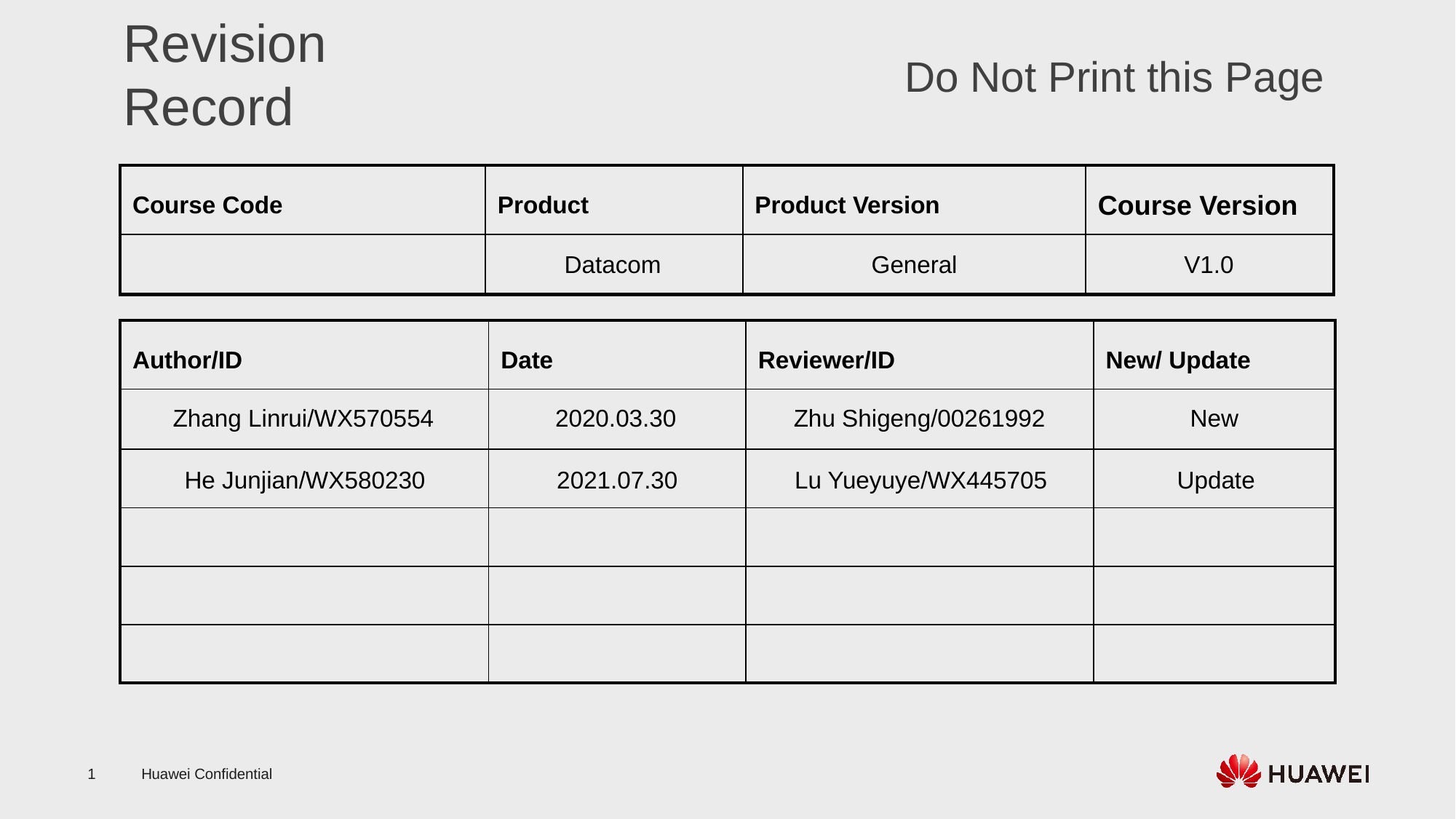

Datacom
General
V1.0
Zhang Linrui/WX570554
2020.03.30
Zhu Shigeng/00261992
New
He Junjian/WX580230
2021.07.30
Lu Yueyuye/WX445705
Update